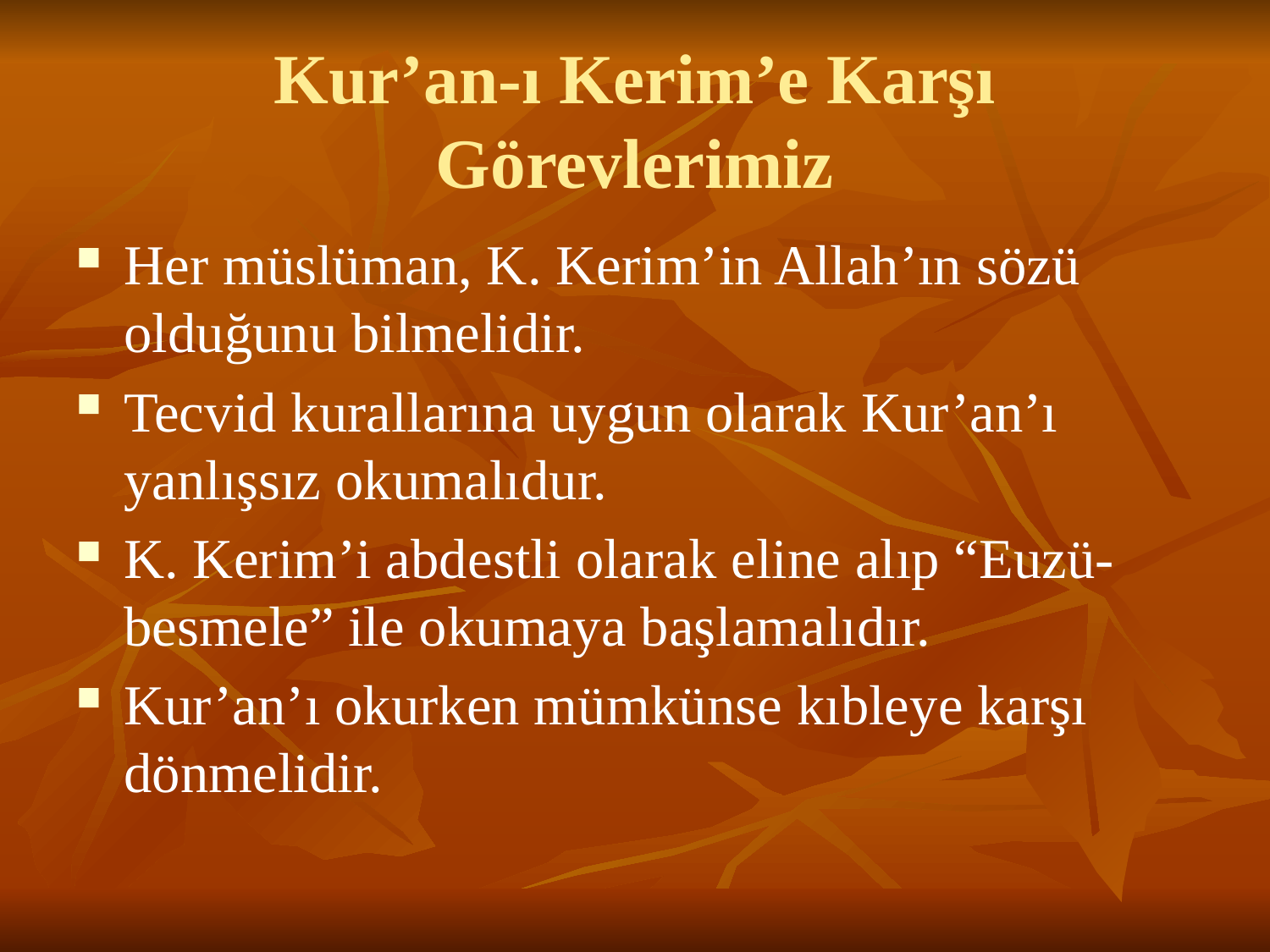

# Kur’an-ı Kerim’e Karşı Görevlerimiz
Her müslüman, K. Kerim’in Allah’ın sözü olduğunu bilmelidir.
Tecvid kurallarına uygun olarak Kur’an’ı yanlışsız okumalıdur.
K. Kerim’i abdestli olarak eline alıp “Euzü-besmele” ile okumaya başlamalıdır.
Kur’an’ı okurken mümkünse kıbleye karşı dönmelidir.